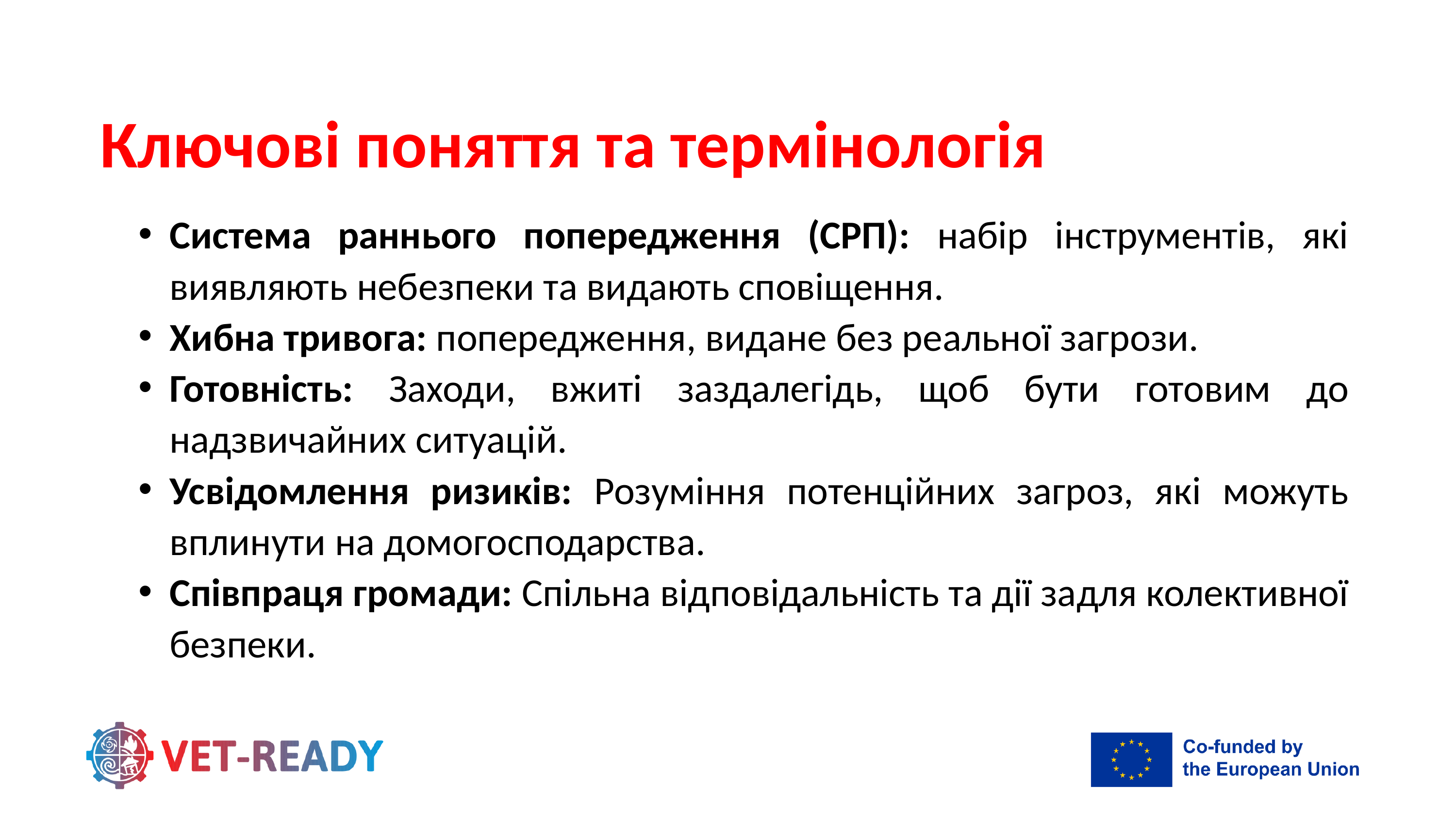

Ключові поняття та термінологія
Система раннього попередження (СРП): набір інструментів, які виявляють небезпеки та видають сповіщення.
Хибна тривога: попередження, видане без реальної загрози.
Готовність: Заходи, вжиті заздалегідь, щоб бути готовим до надзвичайних ситуацій.
Усвідомлення ризиків: Розуміння потенційних загроз, які можуть вплинути на домогосподарства.
Співпраця громади: Спільна відповідальність та дії задля колективної безпеки.